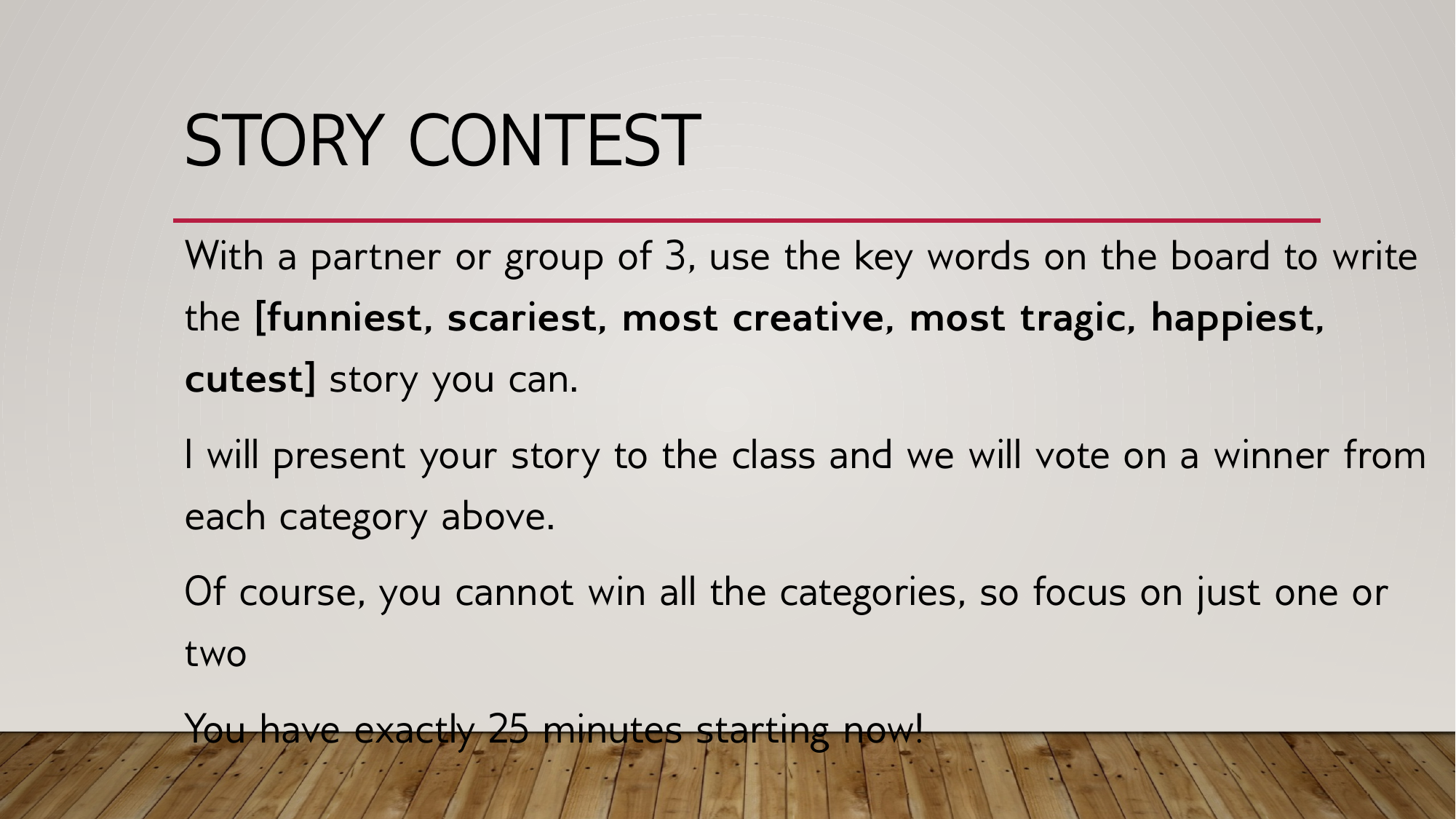

# Story contest
With a partner or group of 3, use the key words on the board to write the [funniest, scariest, most creative, most tragic, happiest, cutest] story you can.
I will present your story to the class and we will vote on a winner from each category above.
Of course, you cannot win all the categories, so focus on just one or two
You have exactly 25 minutes starting now!